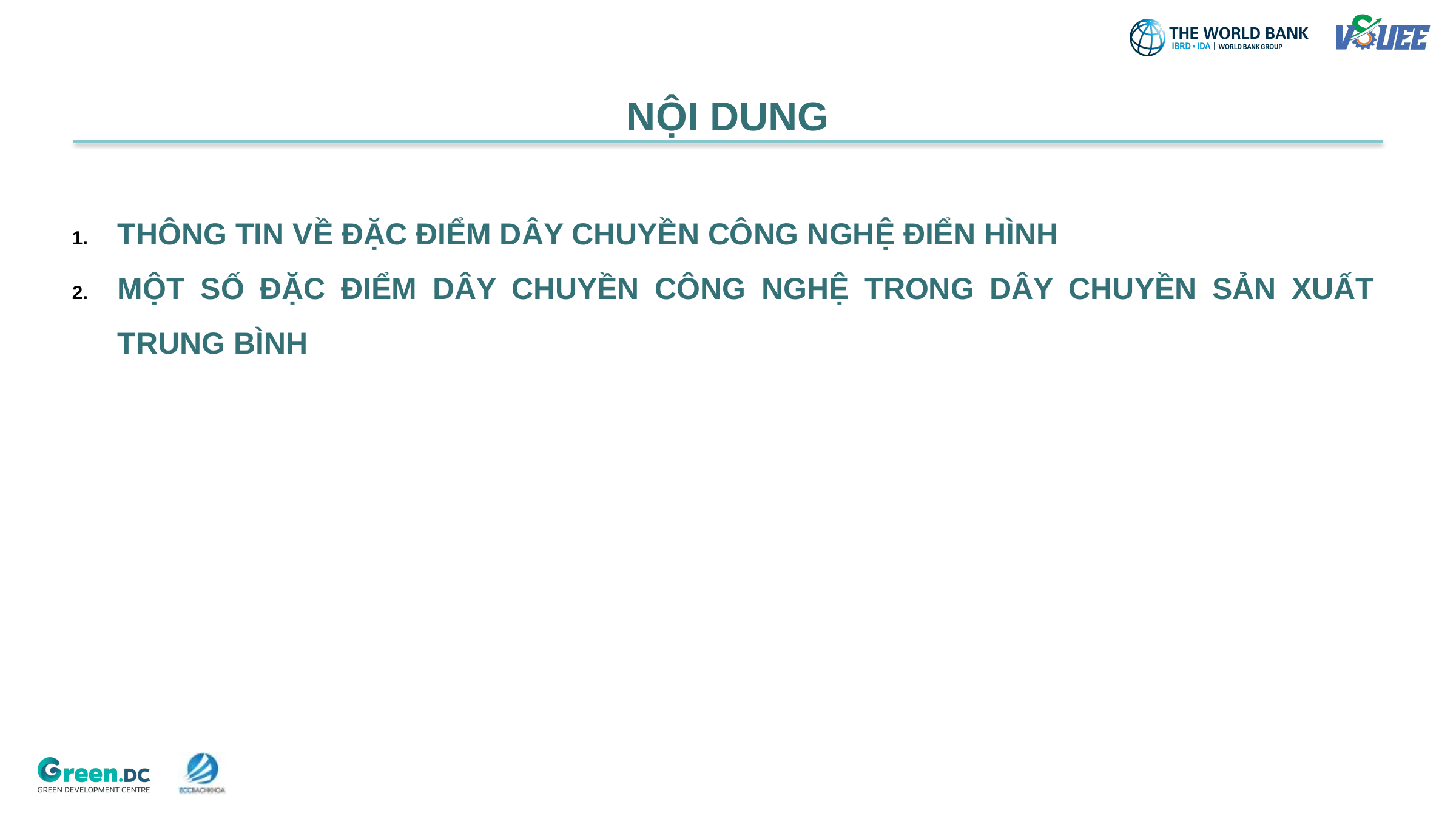

NỘI DUNG
THÔNG TIN VỀ ĐẶC ĐIỂM DÂY CHUYỀN CÔNG NGHỆ ĐIỂN HÌNH
MỘT SỐ ĐẶC ĐIỂM DÂY CHUYỀN CÔNG NGHỆ TRONG DÂY CHUYỀN SẢN XUẤT TRUNG BÌNH